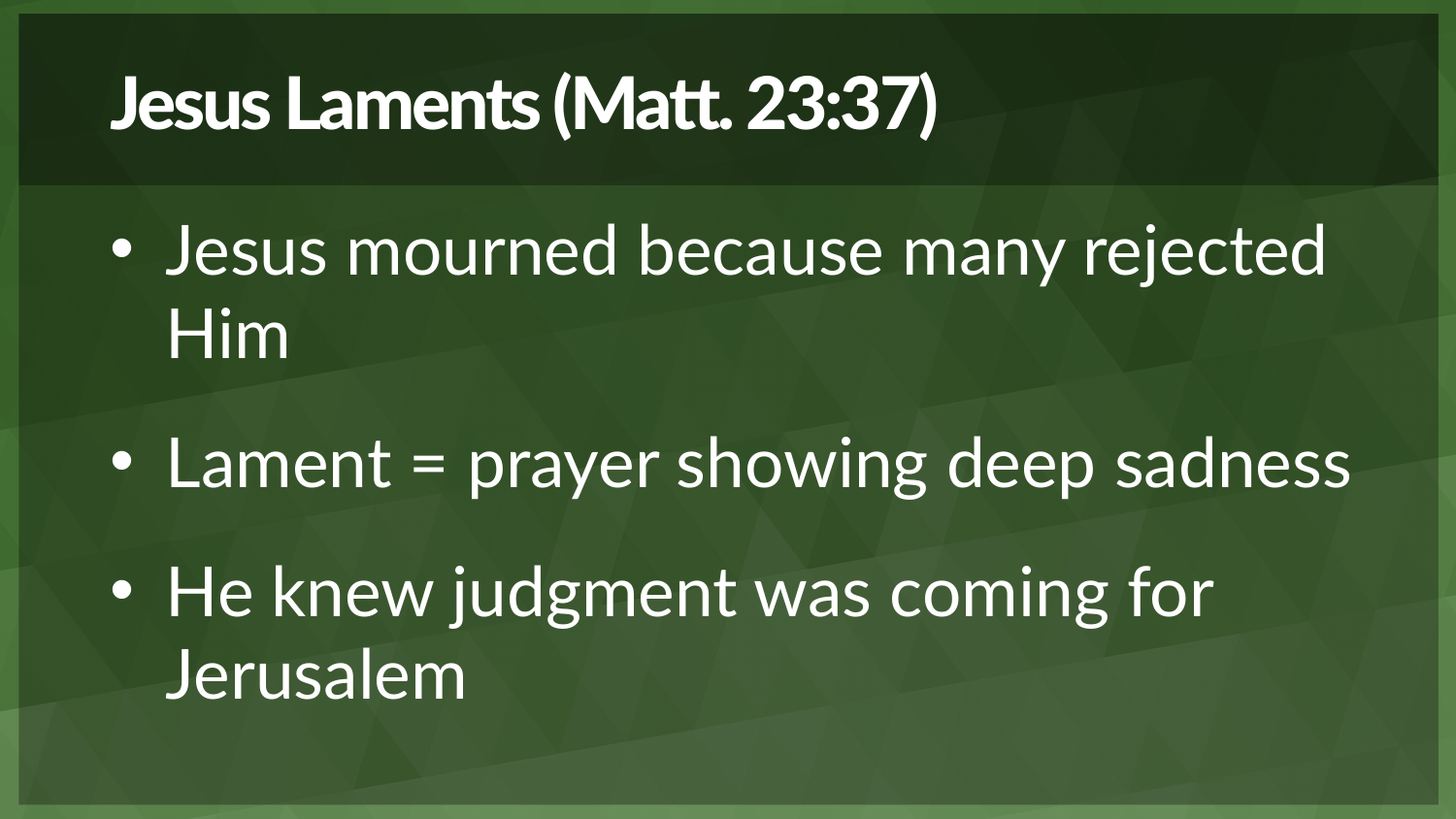

# Jesus Laments (Matt. 23:37)
Jesus mourned because many rejected Him
Lament = prayer showing deep sadness
He knew judgment was coming for Jerusalem